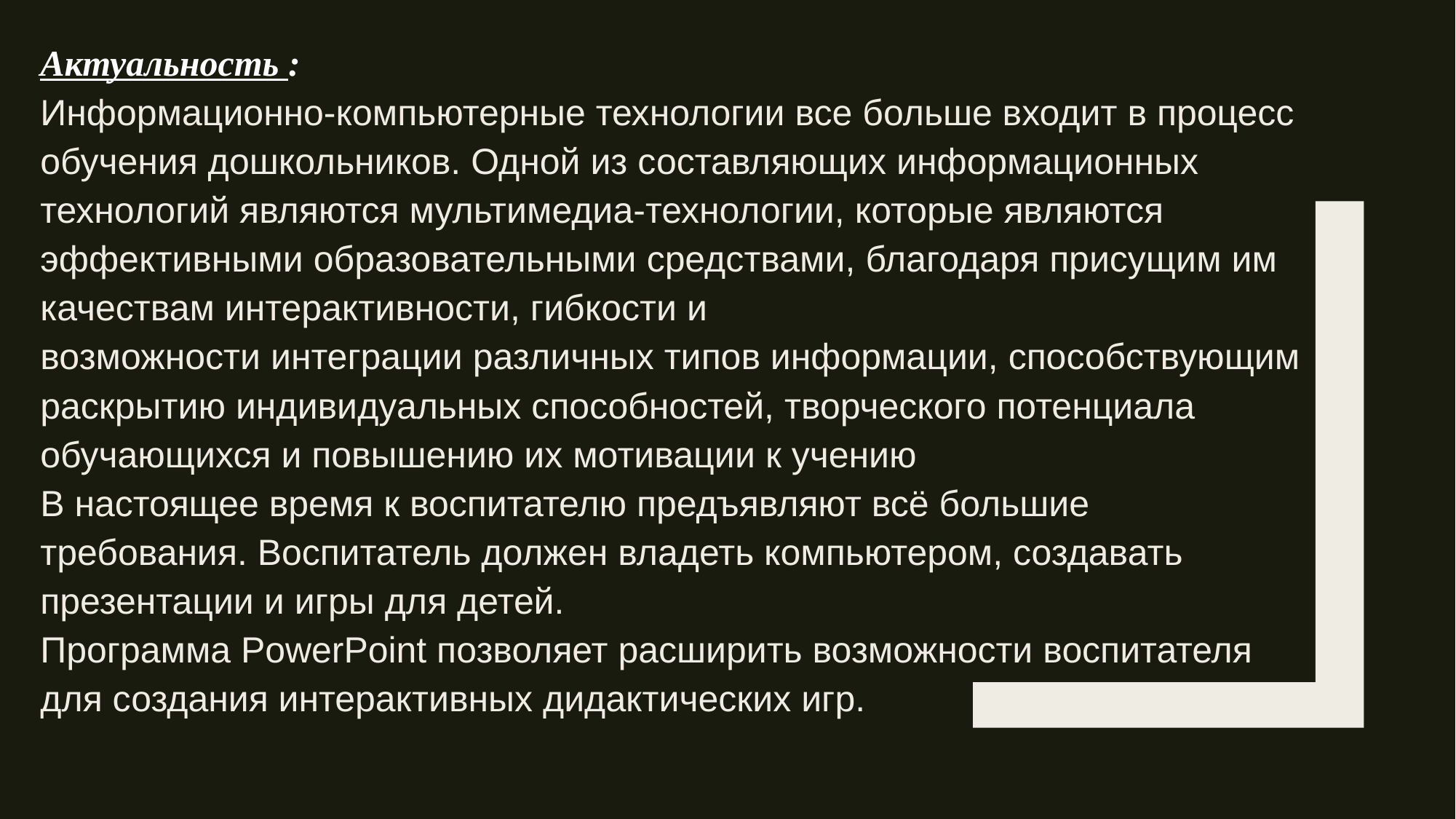

Актуальность :
Информационно-компьютерные технологии все больше входит в процесс обучения дошкольников. Одной из составляющих информационных технологий являются мультимедиа-технологии, которые являются эффективными образовательными средствами, благодаря присущим им качествам интерактивности, гибкости и возможности интеграции различных типов информации, способствующим раскрытию индивидуальных способностей, творческого потенциала обучающихся и повышению их мотивации к учению
В настоящее время к воспитателю предъявляют всё большие требования. Воспитатель должен владеть компьютером, создавать презентации и игры для детей.
Программа PowerPoint позволяет расширить возможности воспитателя для создания интерактивных дидактических игр.